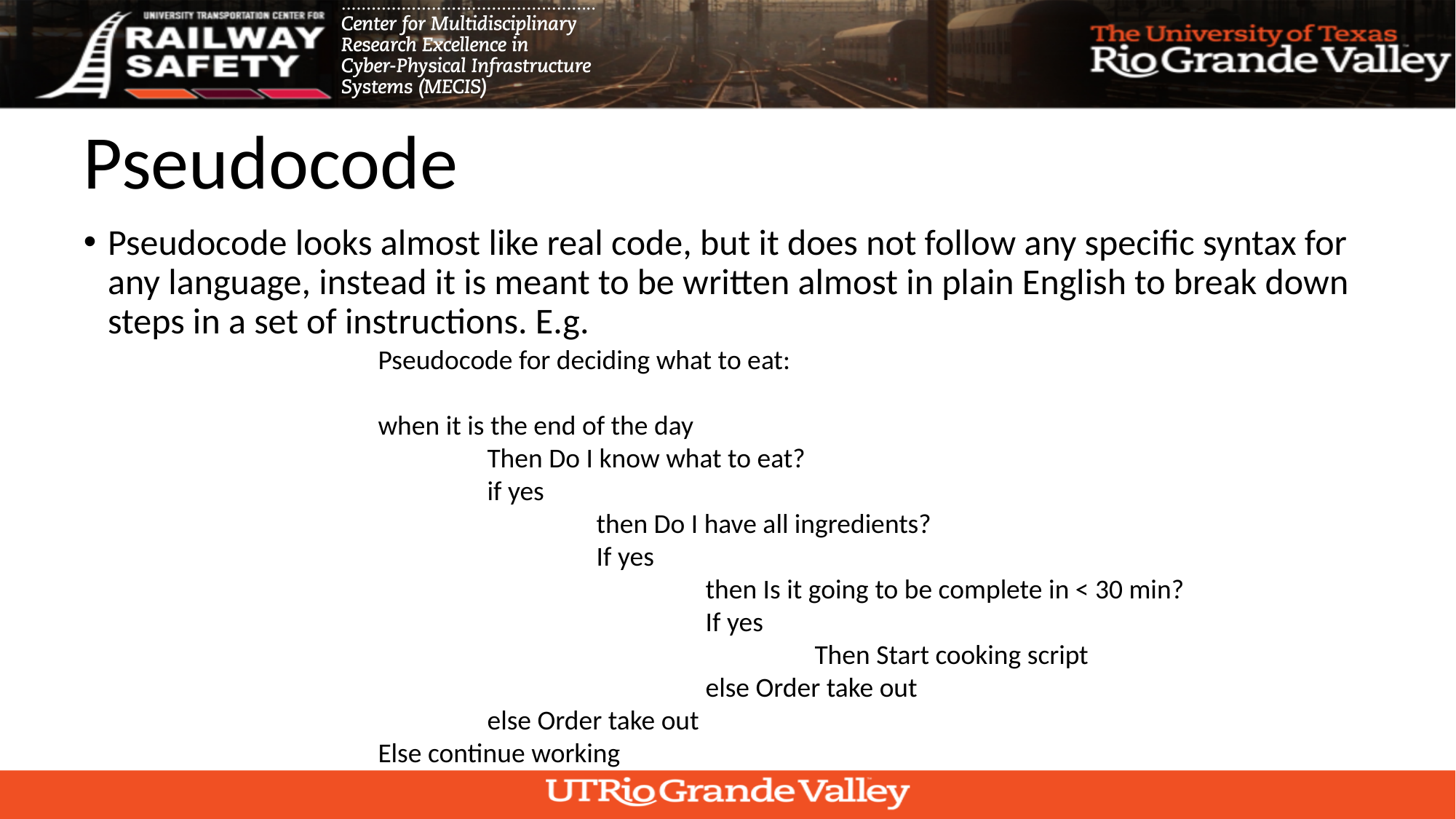

# Pseudocode
Pseudocode looks almost like real code, but it does not follow any specific syntax for any language, instead it is meant to be written almost in plain English to break down steps in a set of instructions. E.g.

Pseudocode for deciding what to eat:

when it is the end of the day
	Then Do I know what to eat?
	if yes
		then Do I have all ingredients?
		If yes
			then Is it going to be complete in < 30 min?
			If yes
				Then Start cooking script
			else Order take out
	else Order take out
Else continue working